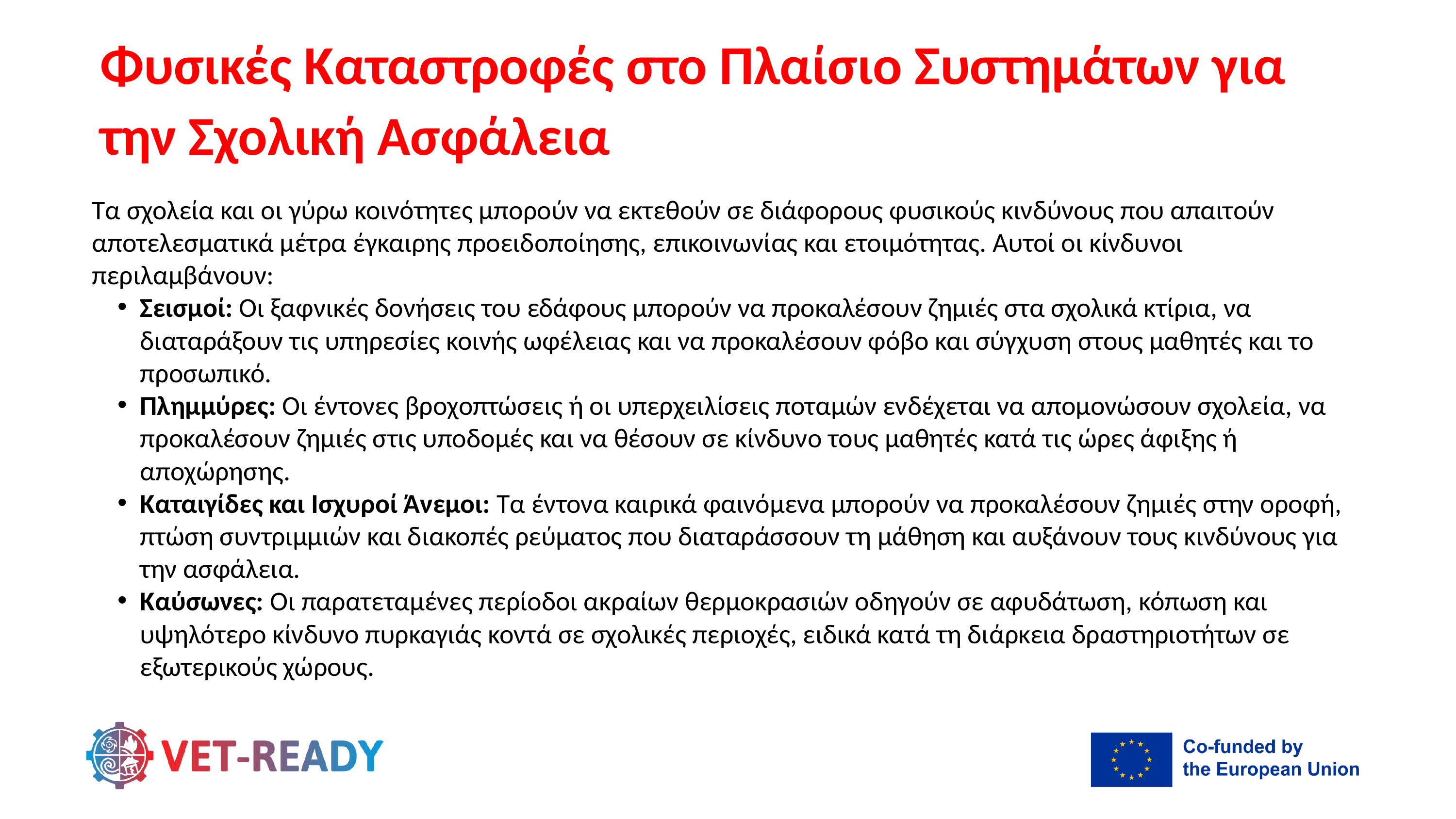

Φυσικές Καταστροφές στο Πλαίσιο Συστημάτων για την Σχολική Ασφάλεια
Τα σχολεία και οι γύρω κοινότητες μπορούν να εκτεθούν σε διάφορους φυσικούς κινδύνους που απαιτούν αποτελεσματικά μέτρα έγκαιρης προειδοποίησης, επικοινωνίας και ετοιμότητας. Αυτοί οι κίνδυνοι περιλαμβάνουν:
Σεισμοί: Οι ξαφνικές δονήσεις του εδάφους μπορούν να προκαλέσουν ζημιές στα σχολικά κτίρια, να διαταράξουν τις υπηρεσίες κοινής ωφέλειας και να προκαλέσουν φόβο και σύγχυση στους μαθητές και το προσωπικό.
Πλημμύρες: Οι έντονες βροχοπτώσεις ή οι υπερχειλίσεις ποταμών ενδέχεται να απομονώσουν σχολεία, να προκαλέσουν ζημιές στις υποδομές και να θέσουν σε κίνδυνο τους μαθητές κατά τις ώρες άφιξης ή αποχώρησης.
Καταιγίδες και Ισχυροί Άνεμοι: Τα έντονα καιρικά φαινόμενα μπορούν να προκαλέσουν ζημιές στην οροφή, πτώση συντριμμιών και διακοπές ρεύματος που διαταράσσουν τη μάθηση και αυξάνουν τους κινδύνους για την ασφάλεια.
Καύσωνες: Οι παρατεταμένες περίοδοι ακραίων θερμοκρασιών οδηγούν σε αφυδάτωση, κόπωση και υψηλότερο κίνδυνο πυρκαγιάς κοντά σε σχολικές περιοχές, ειδικά κατά τη διάρκεια δραστηριοτήτων σε εξωτερικούς χώρους.